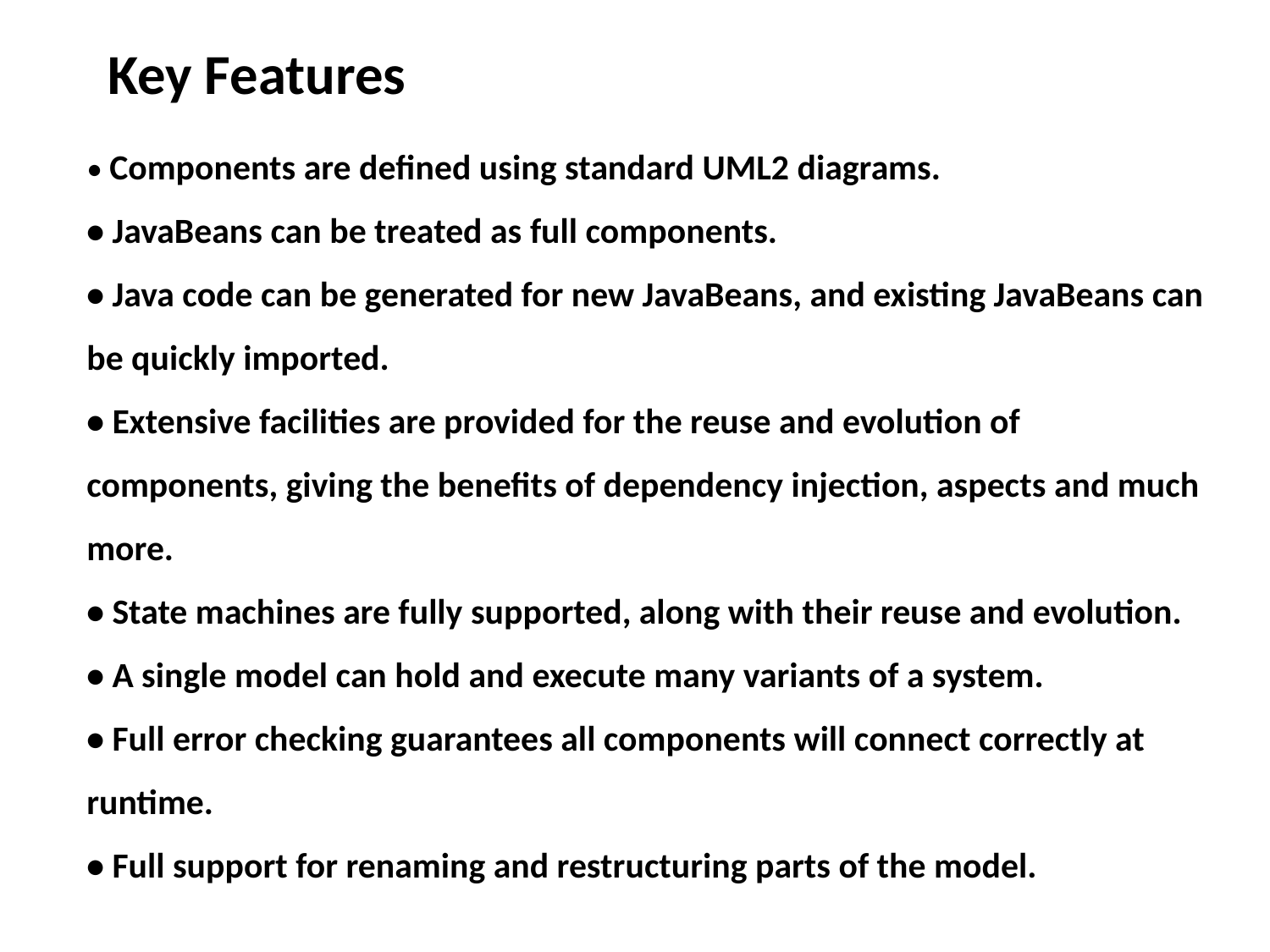

Key Features
• Components are defined using standard UML2 diagrams.
• JavaBeans can be treated as full components.
• Java code can be generated for new JavaBeans, and existing JavaBeans can be quickly imported.
• Extensive facilities are provided for the reuse and evolution of components, giving the benefits of dependency injection, aspects and much more.
• State machines are fully supported, along with their reuse and evolution.
• A single model can hold and execute many variants of a system.
• Full error checking guarantees all components will connect correctly at runtime.
• Full support for renaming and restructuring parts of the model.